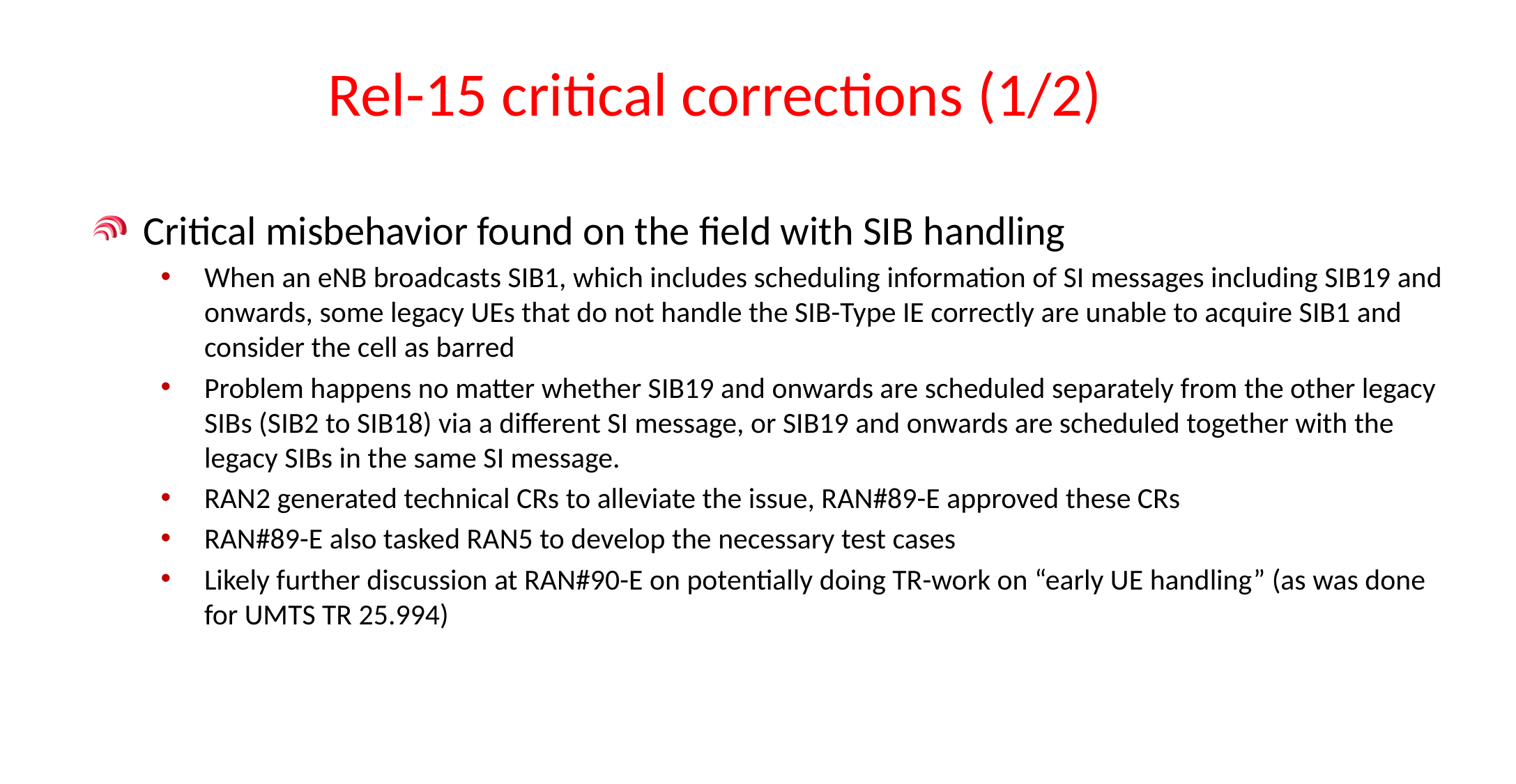

# Rel-15 critical corrections (1/2)

Critical misbehavior found on the field with SIB handling
When an eNB broadcasts SIB1, which includes scheduling information of SI messages including SIB19 and onwards, some legacy UEs that do not handle the SIB-Type IE correctly are unable to acquire SIB1 and consider the cell as barred
Problem happens no matter whether SIB19 and onwards are scheduled separately from the other legacy SIBs (SIB2 to SIB18) via a different SI message, or SIB19 and onwards are scheduled together with the legacy SIBs in the same SI message.
RAN2 generated technical CRs to alleviate the issue, RAN#89-E approved these CRs
RAN#89-E also tasked RAN5 to develop the necessary test cases
Likely further discussion at RAN#90-E on potentially doing TR-work on “early UE handling” (as was done for UMTS TR 25.994)